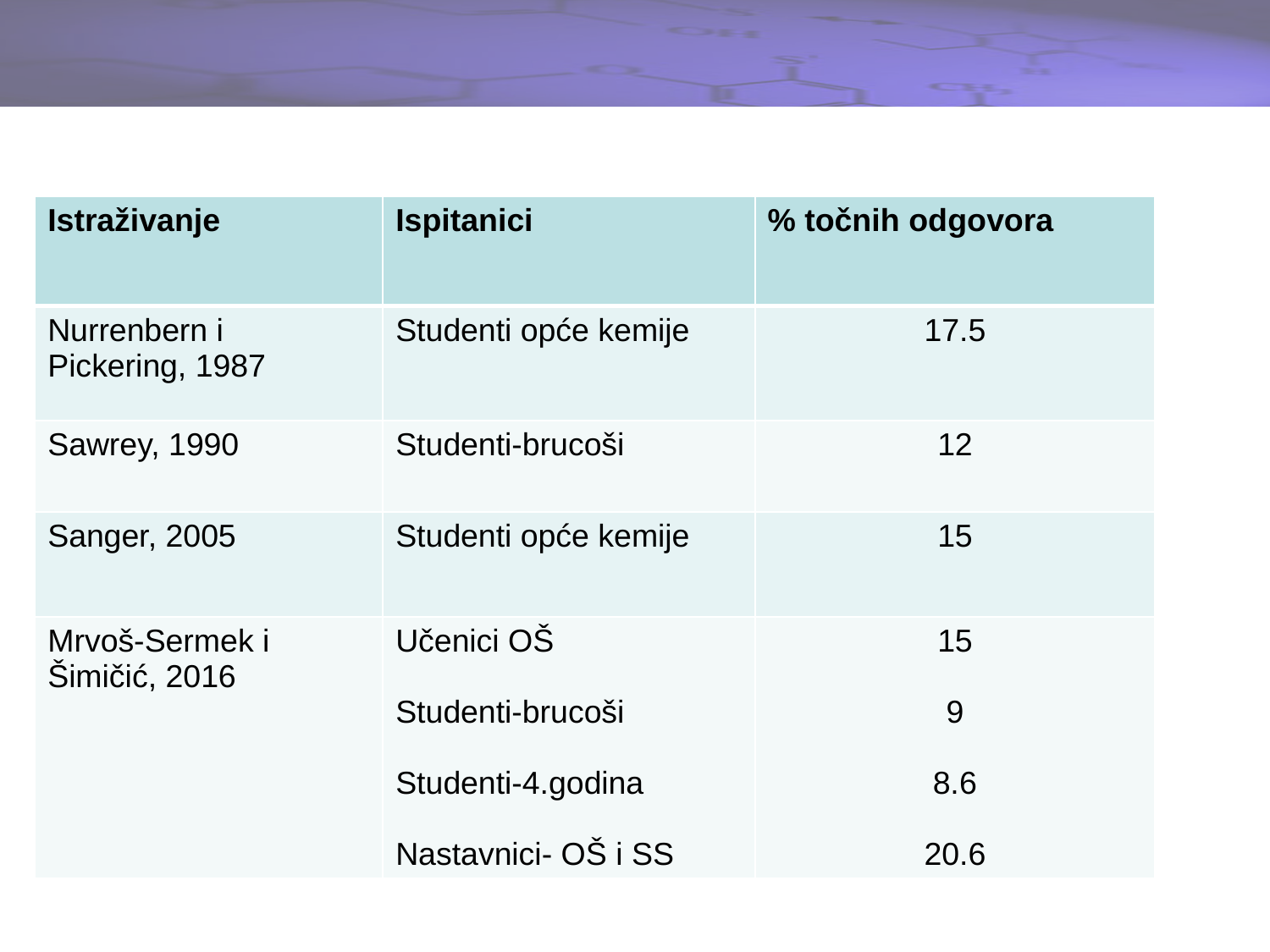

| Istraživanje | Ispitanici | % točnih odgovora |
| --- | --- | --- |
| Nurrenbern i Pickering, 1987 | Studenti opće kemije | 17.5 |
| Sawrey, 1990 | Studenti-brucoši | 12 |
| Sanger, 2005 | Studenti opće kemije | 15 |
| Mrvoš-Sermek i Šimičić, 2016 | Učenici OŠ Studenti-brucoši Studenti-4.godina Nastavnici- OŠ i SS | 15 9 8.6 20.6 |